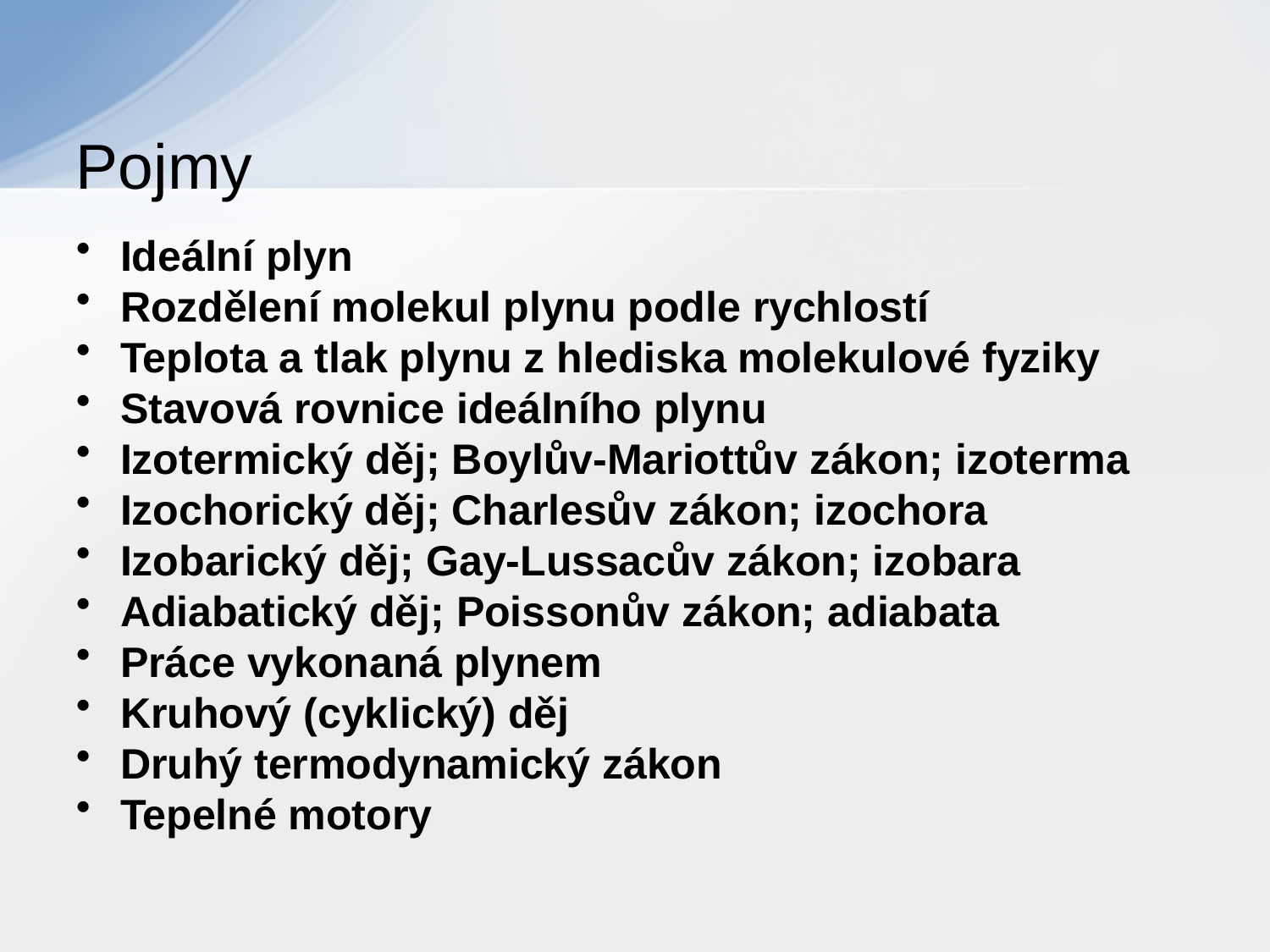

# Pojmy
Ideální plyn
Rozdělení molekul plynu podle rychlostí
Teplota a tlak plynu z hlediska molekulové fyziky
Stavová rovnice ideálního plynu
Izotermický děj; Boylův-Mariottův zákon; izoterma
Izochorický děj; Charlesův zákon; izochora
Izobarický děj; Gay-Lussacův zákon; izobara
Adiabatický děj; Poissonův zákon; adiabata
Práce vykonaná plynem
Kruhový (cyklický) děj
Druhý termodynamický zákon
Tepelné motory